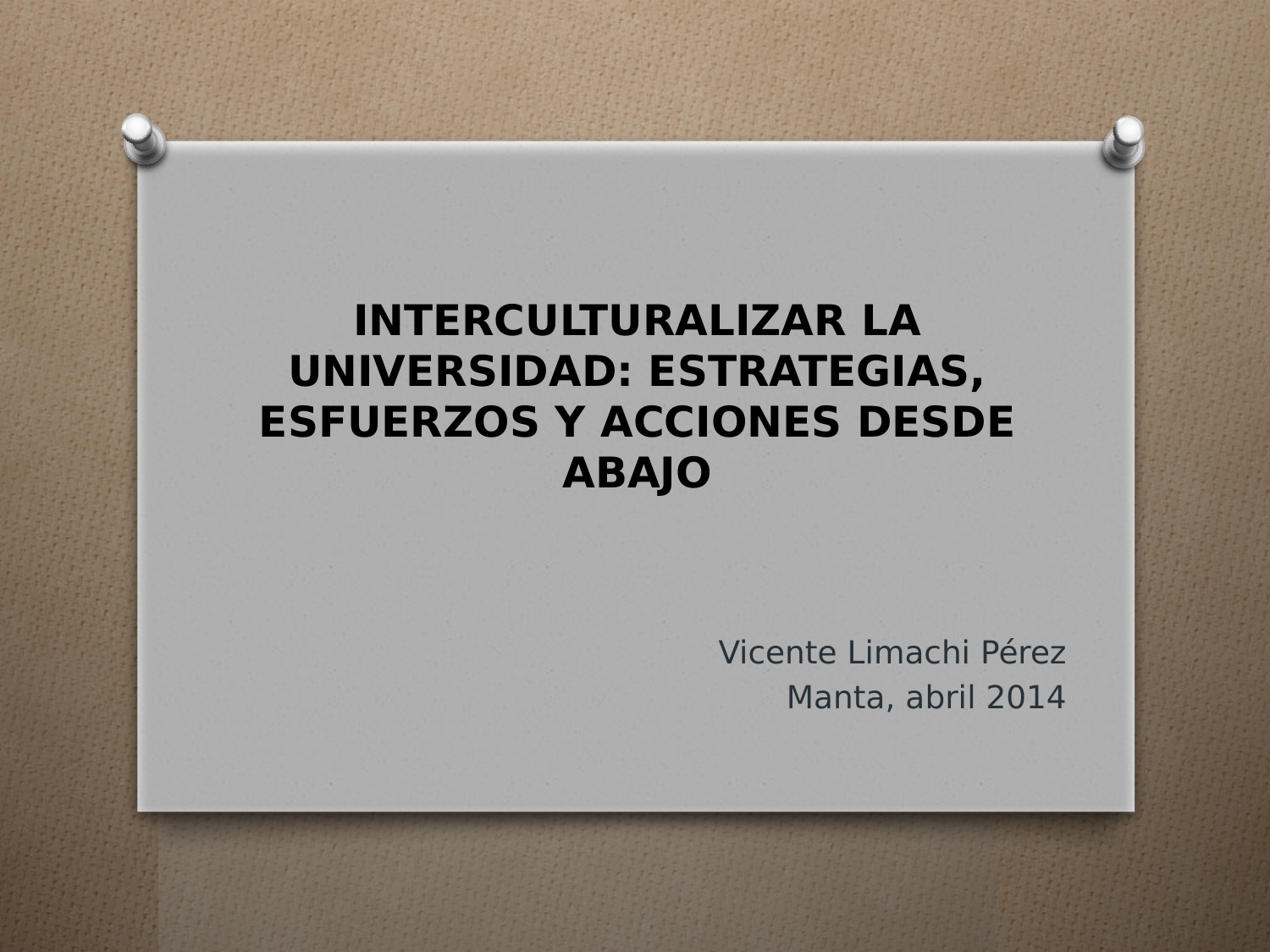

# Interculturalizar la universidad: estrategias, esfuerzos y acciones desde abajo
Vicente Limachi Pérez
Manta, abril 2014